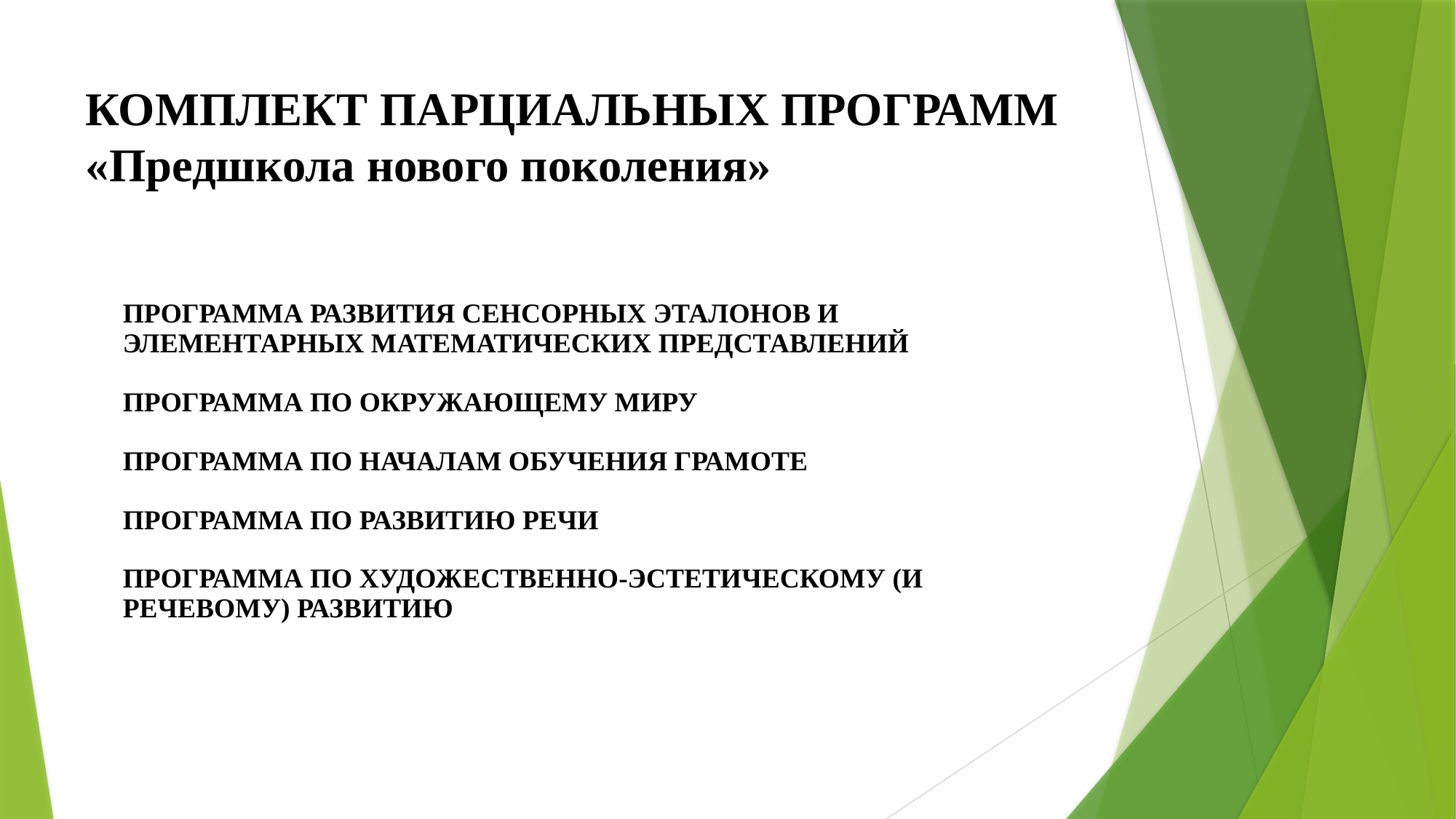

# КОМПЛЕКТ ПАРЦИАЛЬНЫХ ПРОГРАММ «Предшкола нового поколения»
ПРОГРАММА РАЗВИТИЯ СЕНСОРНЫХ ЭТАЛОНОВ И ЭЛЕМЕНТАРНЫХ МАТЕМАТИЧЕСКИХ ПРЕДСТАВЛЕНИЙ

ПРОГРАММА ПО ОКРУЖАЮЩЕМУ МИРУ

ПРОГРАММА ПО НАЧАЛАМ ОБУЧЕНИЯ ГРАМОТЕ

ПРОГРАММА ПО РАЗВИТИЮ РЕЧИ

ПРОГРАММА ПО ХУДОЖЕСТВЕННО-ЭСТЕТИЧЕСКОМУ (И РЕЧЕВОМУ) РАЗВИТИЮ